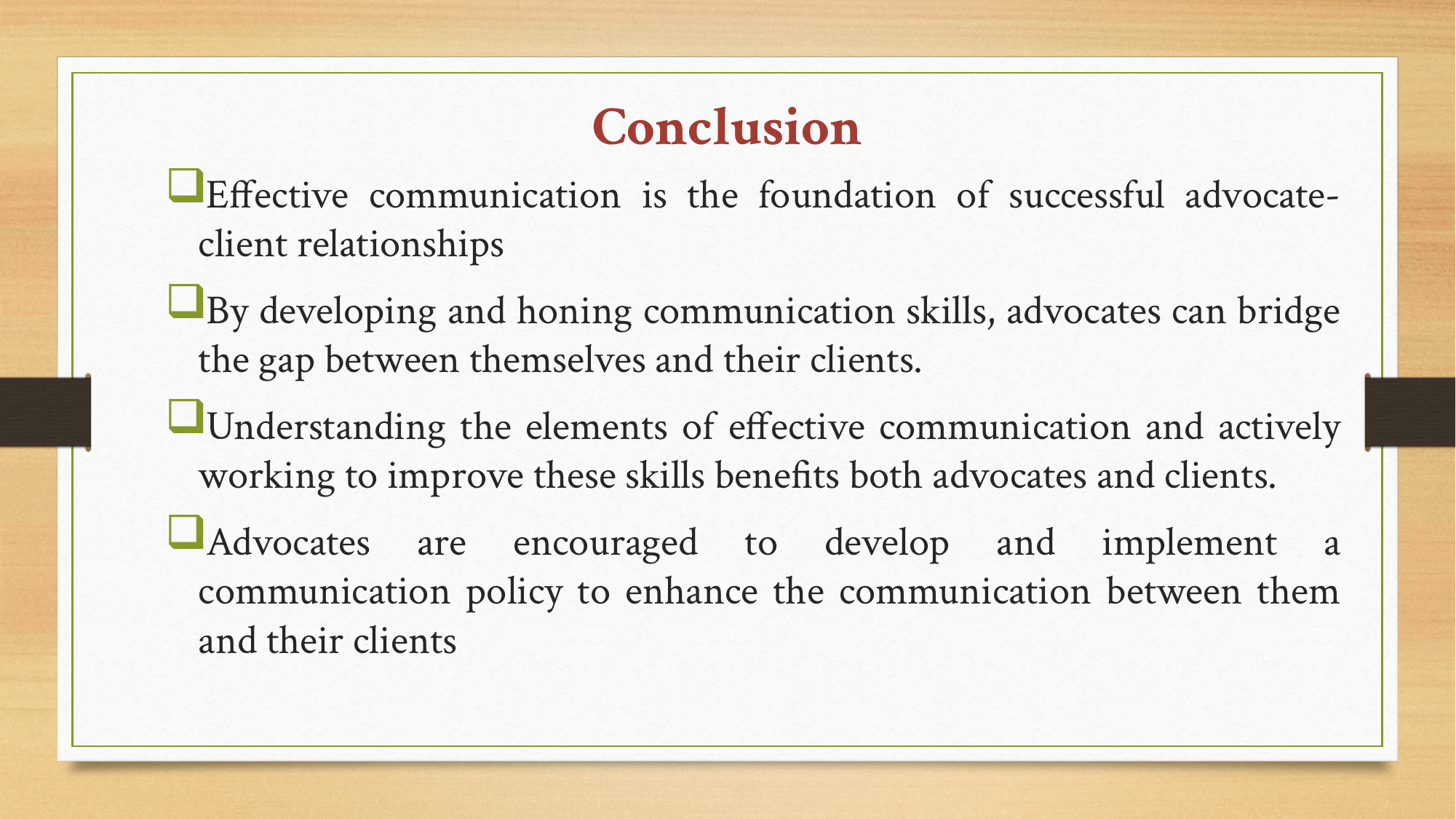

Conclusion
Effective communication is the foundation of successful advocate-client relationships
By developing and honing communication skills, advocates can bridge the gap between themselves and their clients.
Understanding the elements of effective communication and actively working to improve these skills benefits both advocates and clients.
Advocates are encouraged to develop and implement a communication policy to enhance the communication between them and their clients